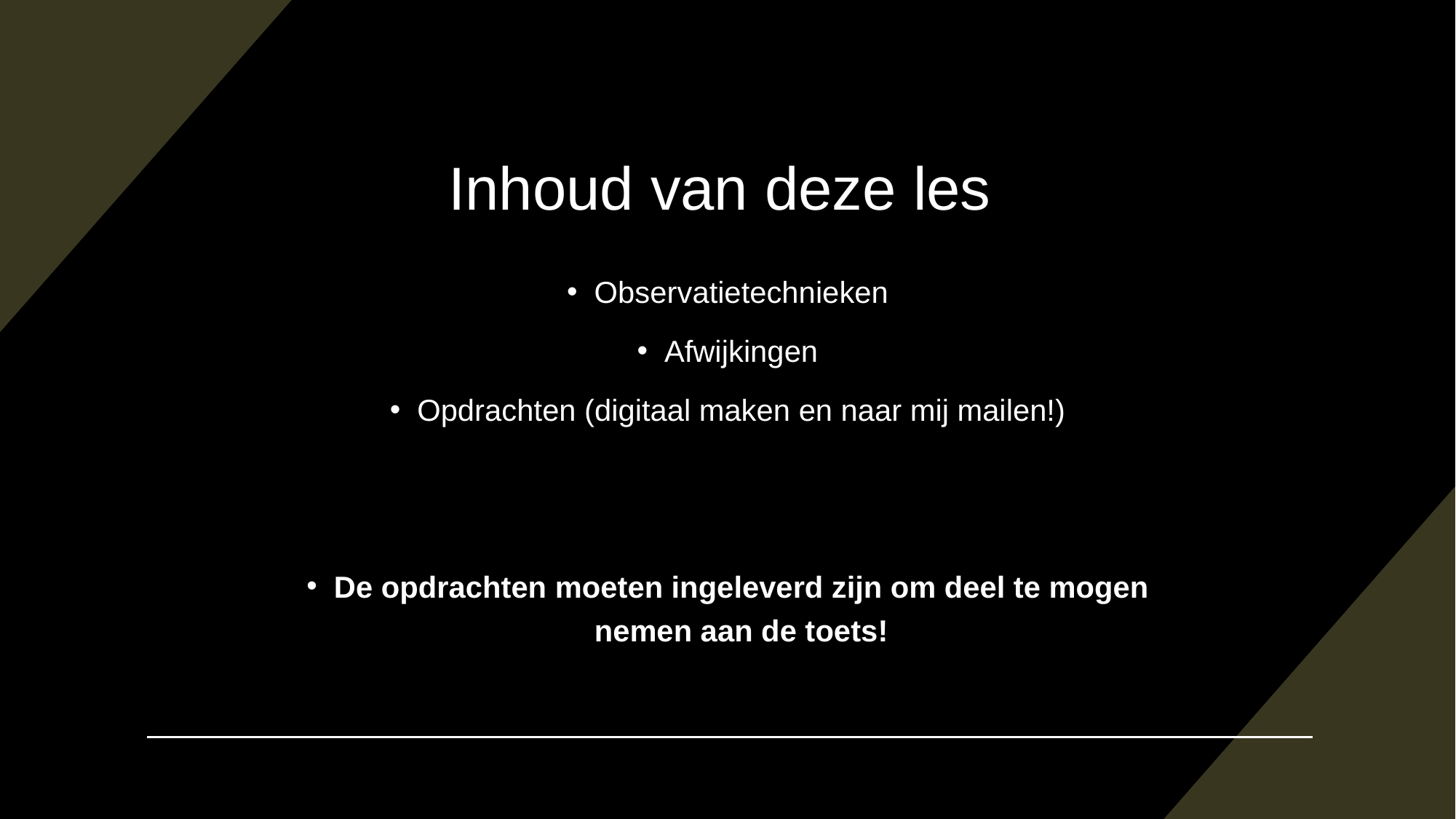

# Inhoud van deze les
Observatietechnieken
Afwijkingen
Opdrachten (digitaal maken en naar mij mailen!)

De opdrachten moeten ingeleverd zijn om deel te mogen nemen aan de toets!